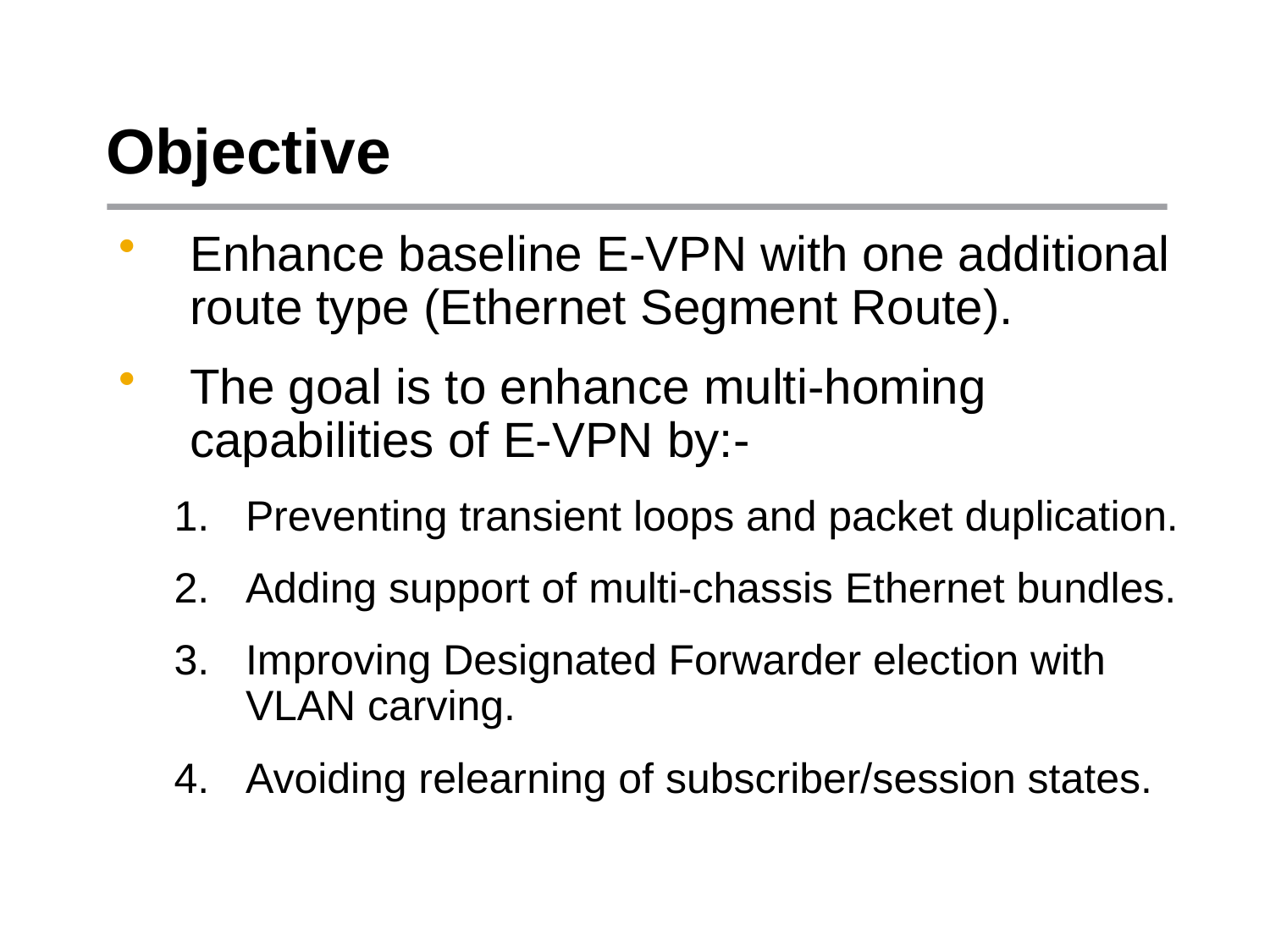

# Objective
Enhance baseline E-VPN with one additional route type (Ethernet Segment Route).
The goal is to enhance multi-homing capabilities of E-VPN by:-
Preventing transient loops and packet duplication.
Adding support of multi-chassis Ethernet bundles.
Improving Designated Forwarder election with VLAN carving.
Avoiding relearning of subscriber/session states.